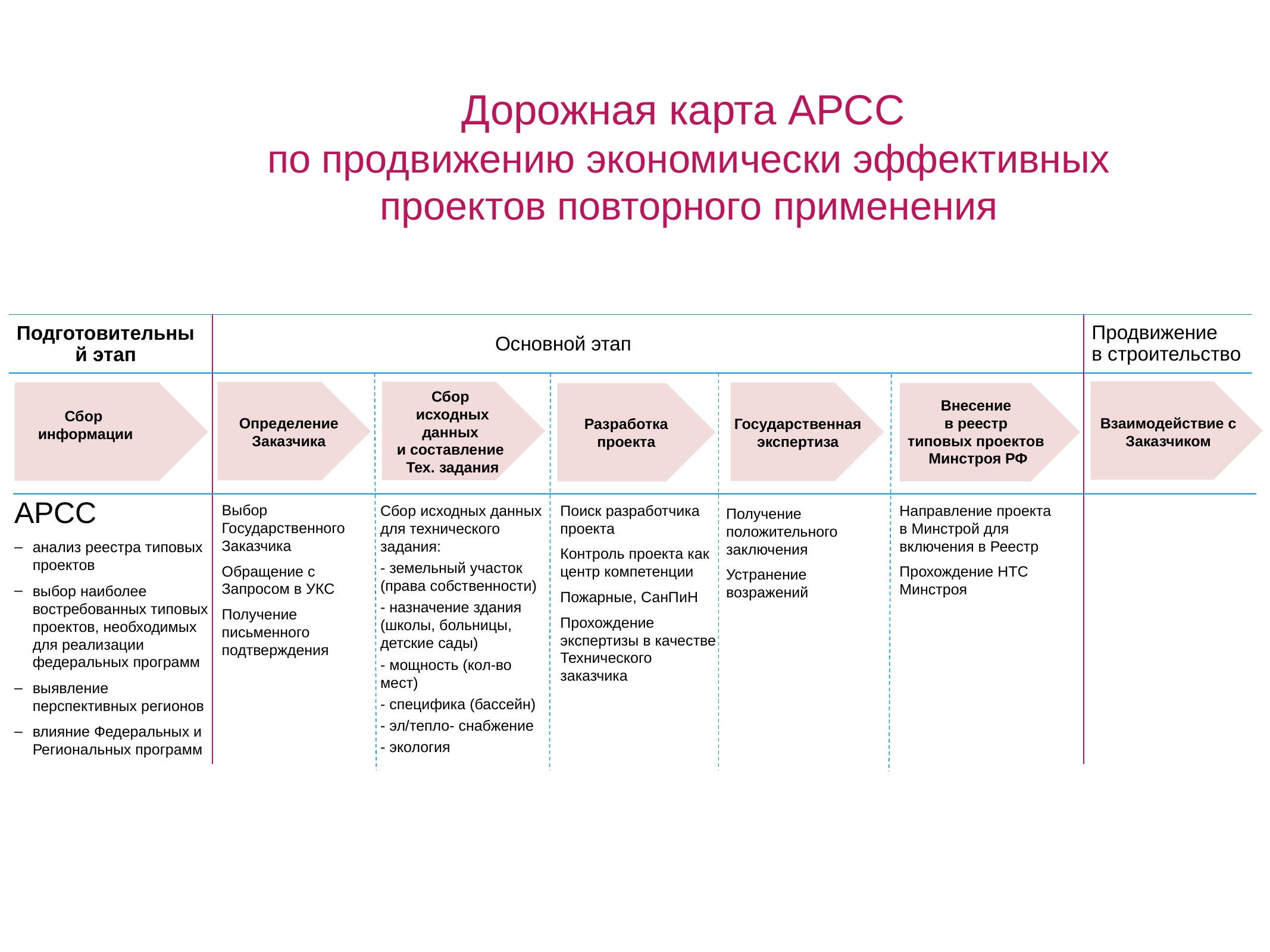

Дорожная карта АРСС
по продвижению экономически эффективных проектов повторного применения
Продвижение
в строительство
Подготовительный этап
Основной этап

Сбор
исходных данных
и составление
Тех. задания
Внесение
в реестр
типовых проектов
Минстроя РФ

Взаимодействие с Заказчиком
Определение Заказчика

Разработка проекта
Государственная экспертиза
Сбор
информации
АРСС
анализ реестра типовых проектов
выбор наиболее востребованных типовых проектов, необходимых для реализации федеральных программ
выявление перспективных регионов
влияние Федеральных и Региональных программ
Выбор Государственного Заказчика
Обращение с Запросом в УКС
Получение письменного подтверждения
Сбор исходных данных для технического задания:
- земельный участок (права собственности)
- назначение здания (школы, больницы, детские сады)
- мощность (кол-во мест)
- специфика (бассейн)
- эл/тепло- снабжение
- экология
Поиск разработчика проекта
Контроль проекта как центр компетенции
Пожарные, СанПиН
Прохождение экспертизы в качестве Технического заказчика

Направление проекта в Минстрой для включения в Реестр
Прохождение НТС Минстроя

Получение положительного заключения
Устранение возражений